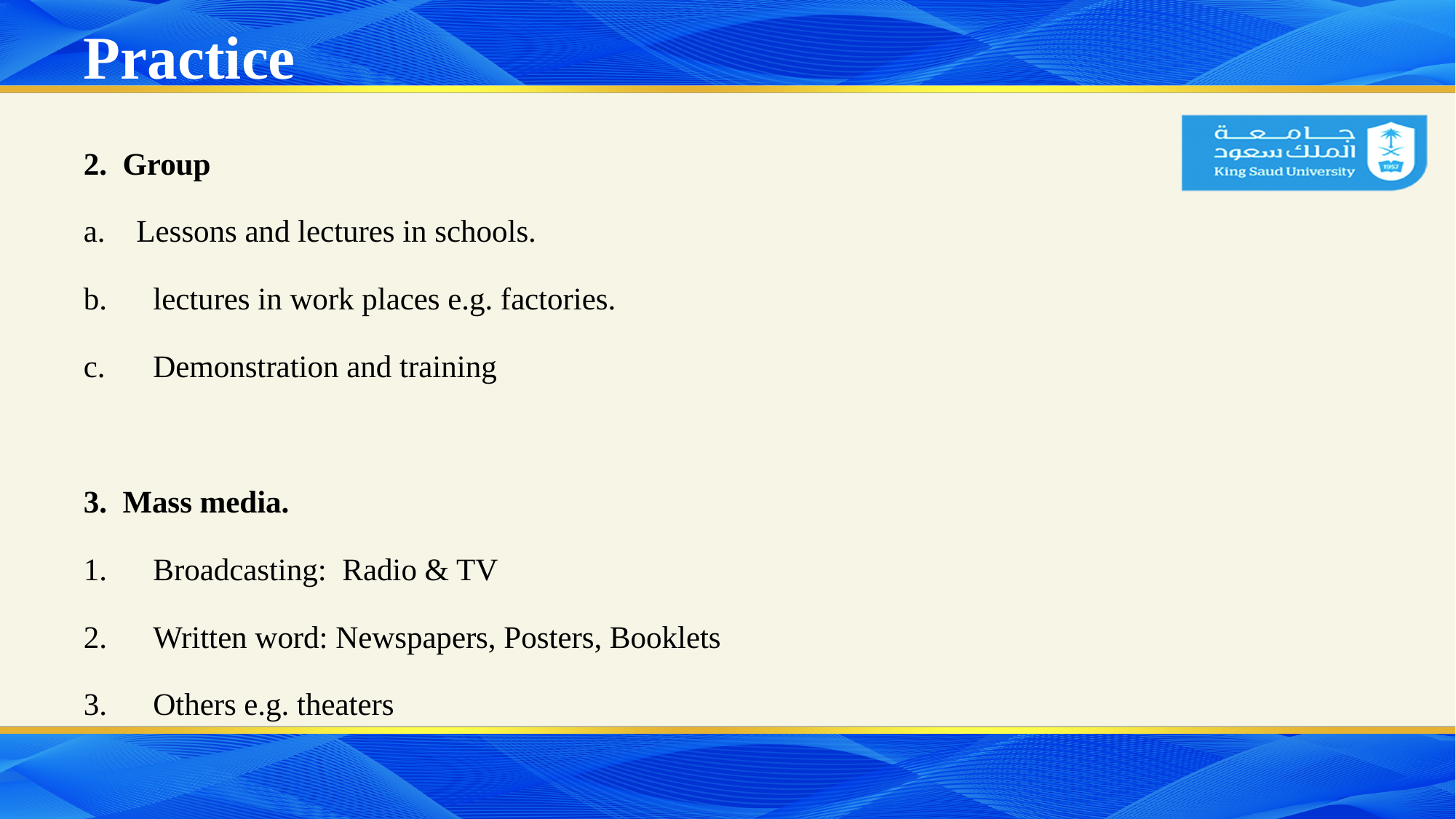

# Practice
2.  Group
a.    Lessons and lectures in schools.
lectures in work places e.g. factories.
Demonstration and training

3.  Mass media.
Broadcasting:  Radio & TV
Written word: Newspapers, Posters, Booklets
Others e.g. theaters